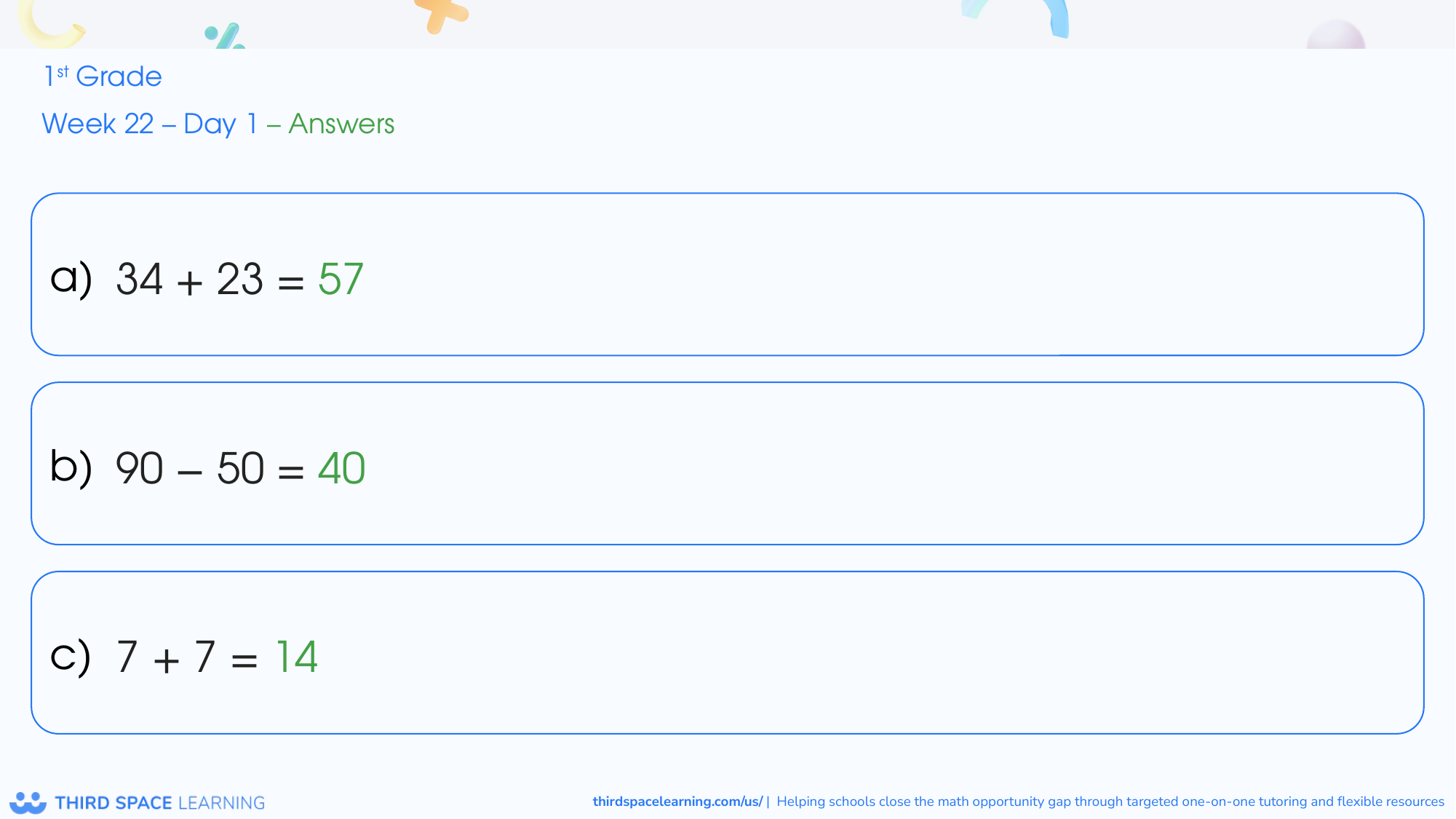

1st Grade
Week 22 – Day 1 – Answers
34 + 23 = 57
90 − 50 = 40
7 + 7 = 14